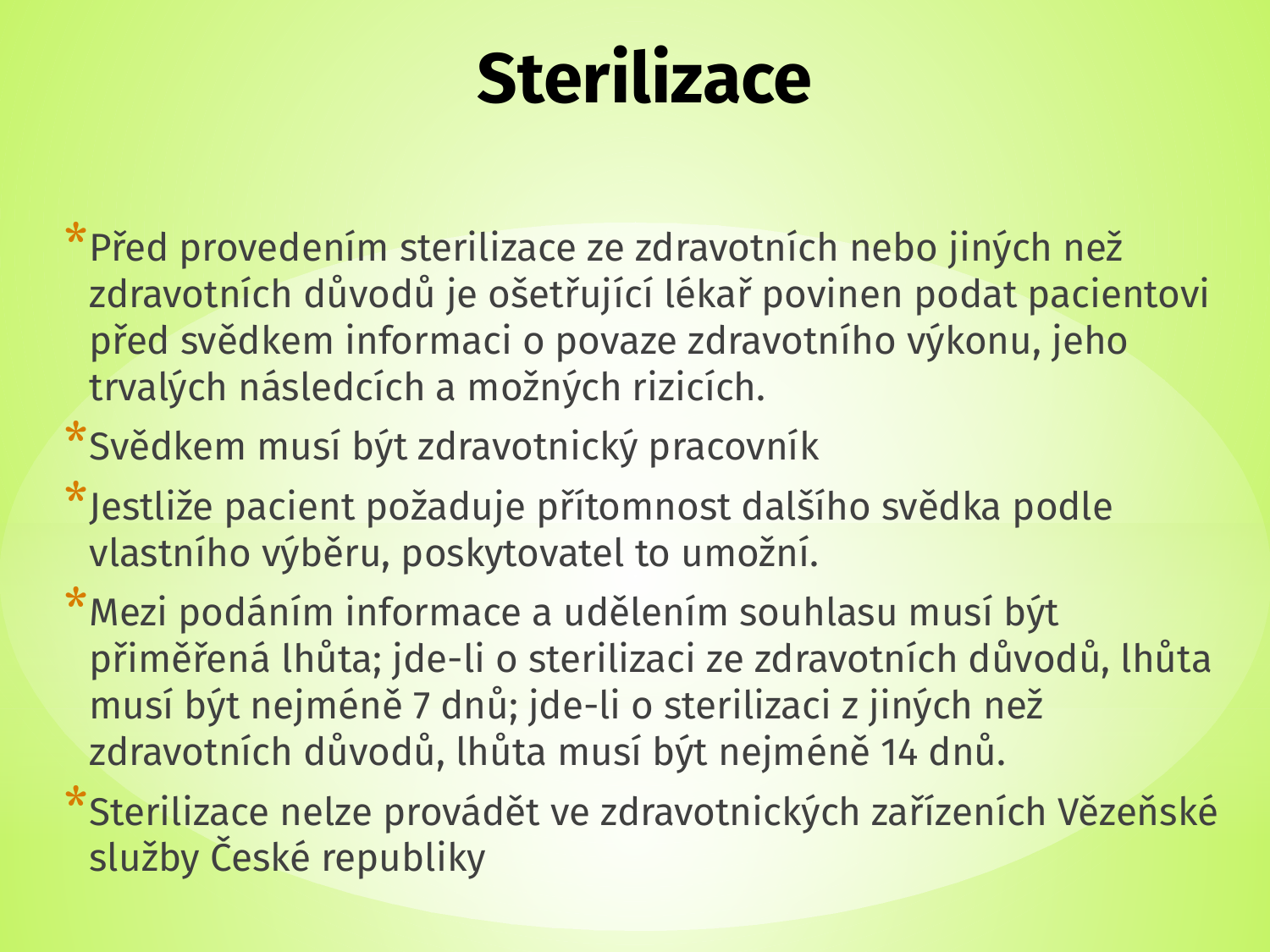

# Sterilizace
Před provedením sterilizace ze zdravotních nebo jiných než zdravotních důvodů je ošetřující lékař povinen podat pacientovi před svědkem informaci o povaze zdravotního výkonu, jeho trvalých následcích a možných rizicích.
Svědkem musí být zdravotnický pracovník
Jestliže pacient požaduje přítomnost dalšího svědka podle vlastního výběru, poskytovatel to umožní.
Mezi podáním informace a udělením souhlasu musí být přiměřená lhůta; jde-li o sterilizaci ze zdravotních důvodů, lhůta musí být nejméně 7 dnů; jde-li o sterilizaci z jiných než zdravotních důvodů, lhůta musí být nejméně 14 dnů.
Sterilizace nelze provádět ve zdravotnických zařízeních Vězeňské služby České republiky